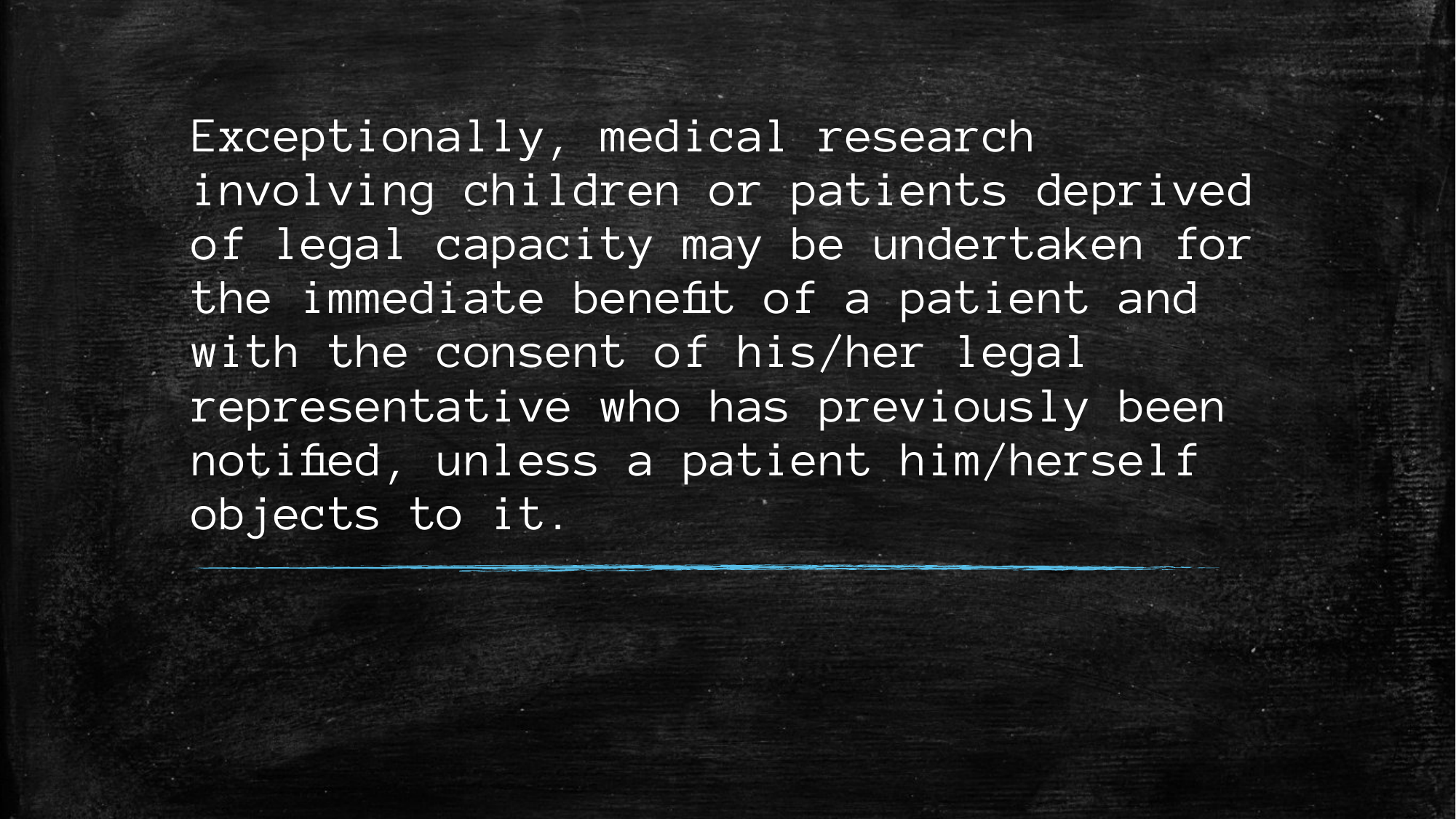

# Exceptionally, medical research involving children or patients deprived of legal capacity may be undertaken for the immediate beneﬁt of a patient and with the consent of his/her legal representative who has previously been notiﬁed, unless a patient him/herself objects to it.